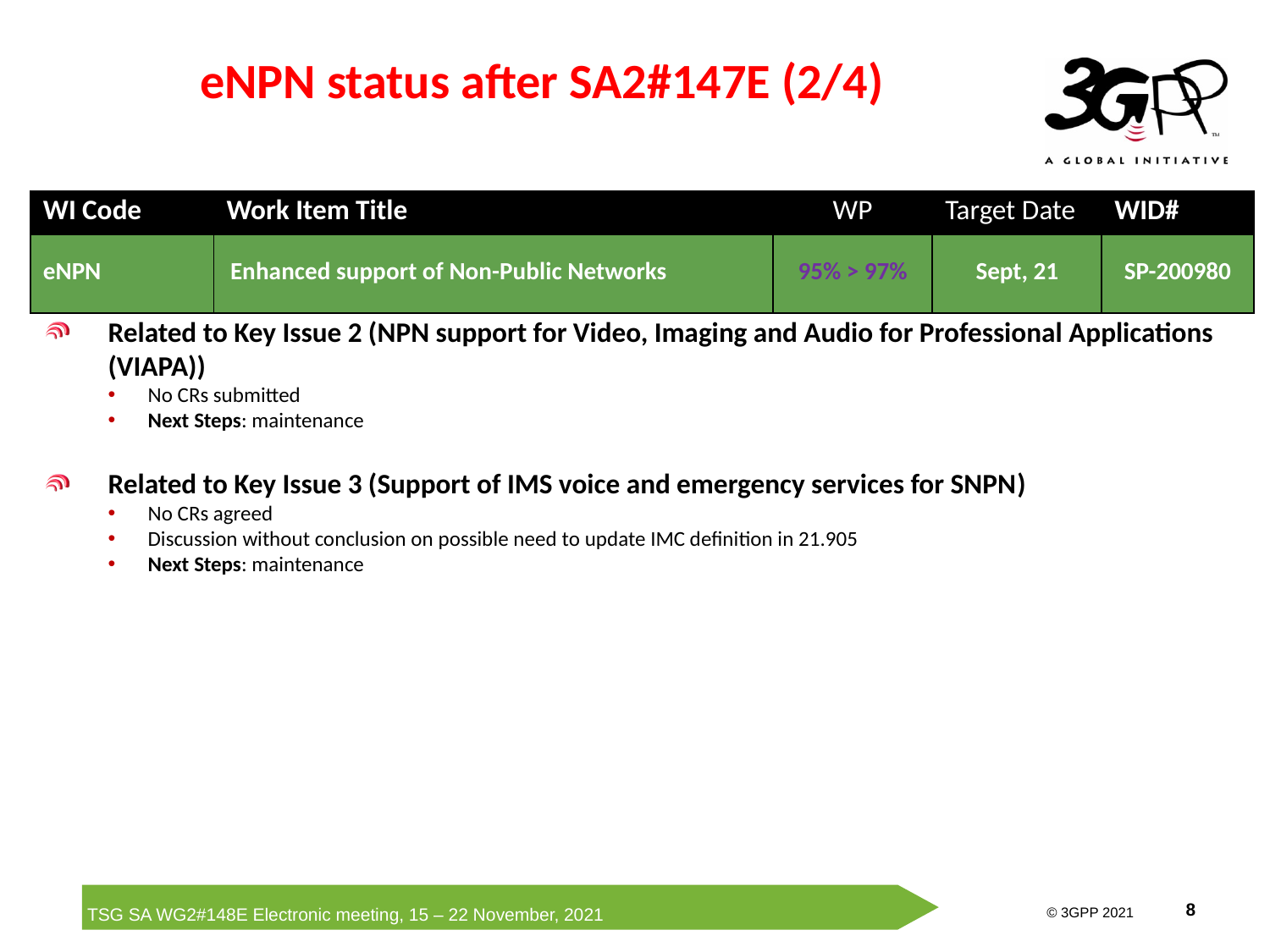

# eNPN status after SA2#147E (2/4)
| WI Code | Work Item Title | WP | Target Date | WID# |
| --- | --- | --- | --- | --- |
| eNPN | Enhanced support of Non-Public Networks | 95% > 97% | Sept, 21 | SP-200980 |
Related to Key Issue 2 (NPN support for Video, Imaging and Audio for Professional Applications (VIAPA))
No CRs submitted
Next Steps: maintenance

Related to Key Issue 3 (Support of IMS voice and emergency services for SNPN)
No CRs agreed
Discussion without conclusion on possible need to update IMC definition in 21.905
Next Steps: maintenance